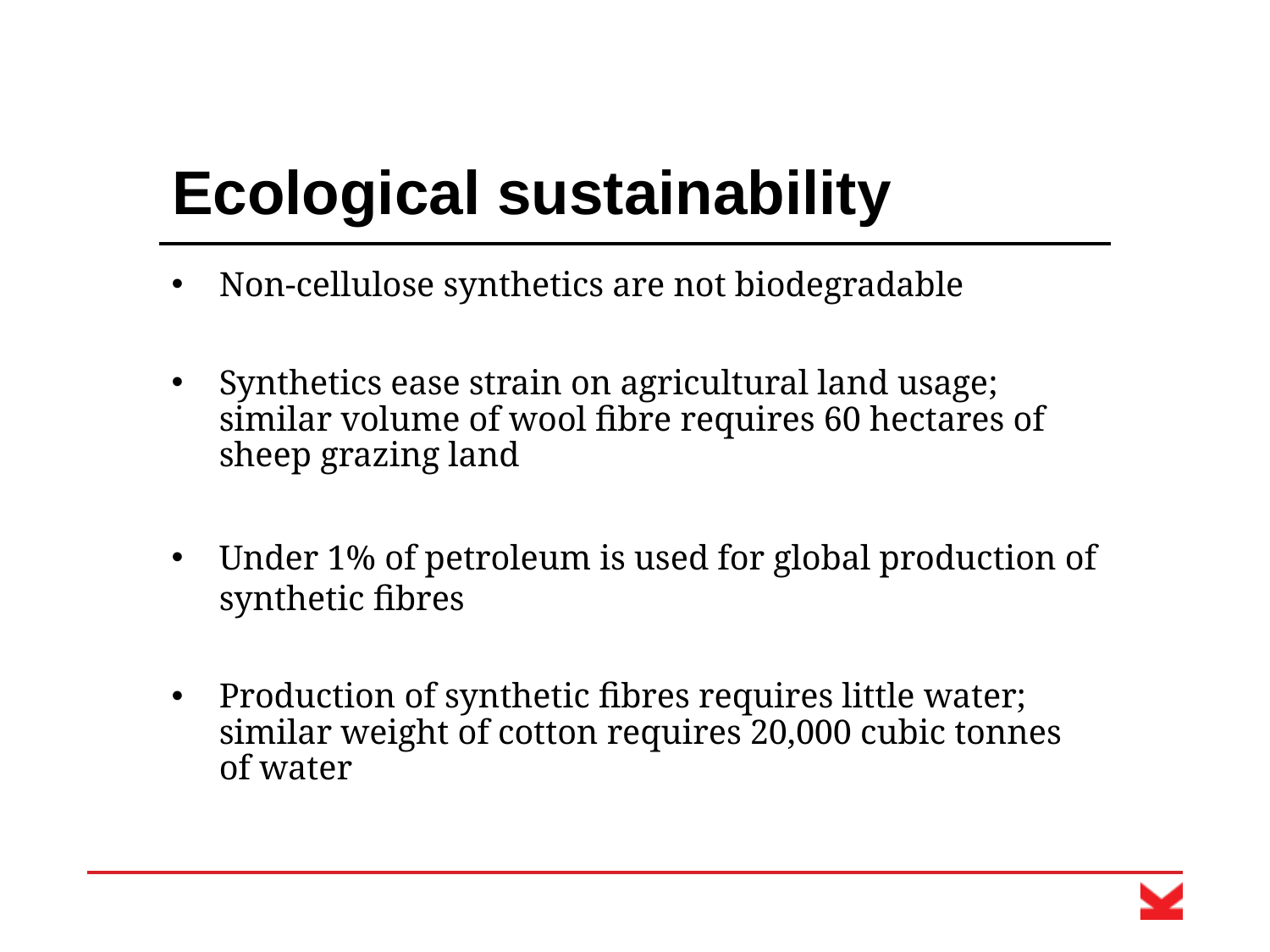

# Ecological sustainability
Non-cellulose synthetics are not biodegradable

Synthetics ease strain on agricultural land usage; similar volume of wool fibre requires 60 hectares of sheep grazing land

Under 1% of petroleum is used for global production of synthetic fibres

Production of synthetic fibres requires little water; similar weight of cotton requires 20,000 cubic tonnes of water